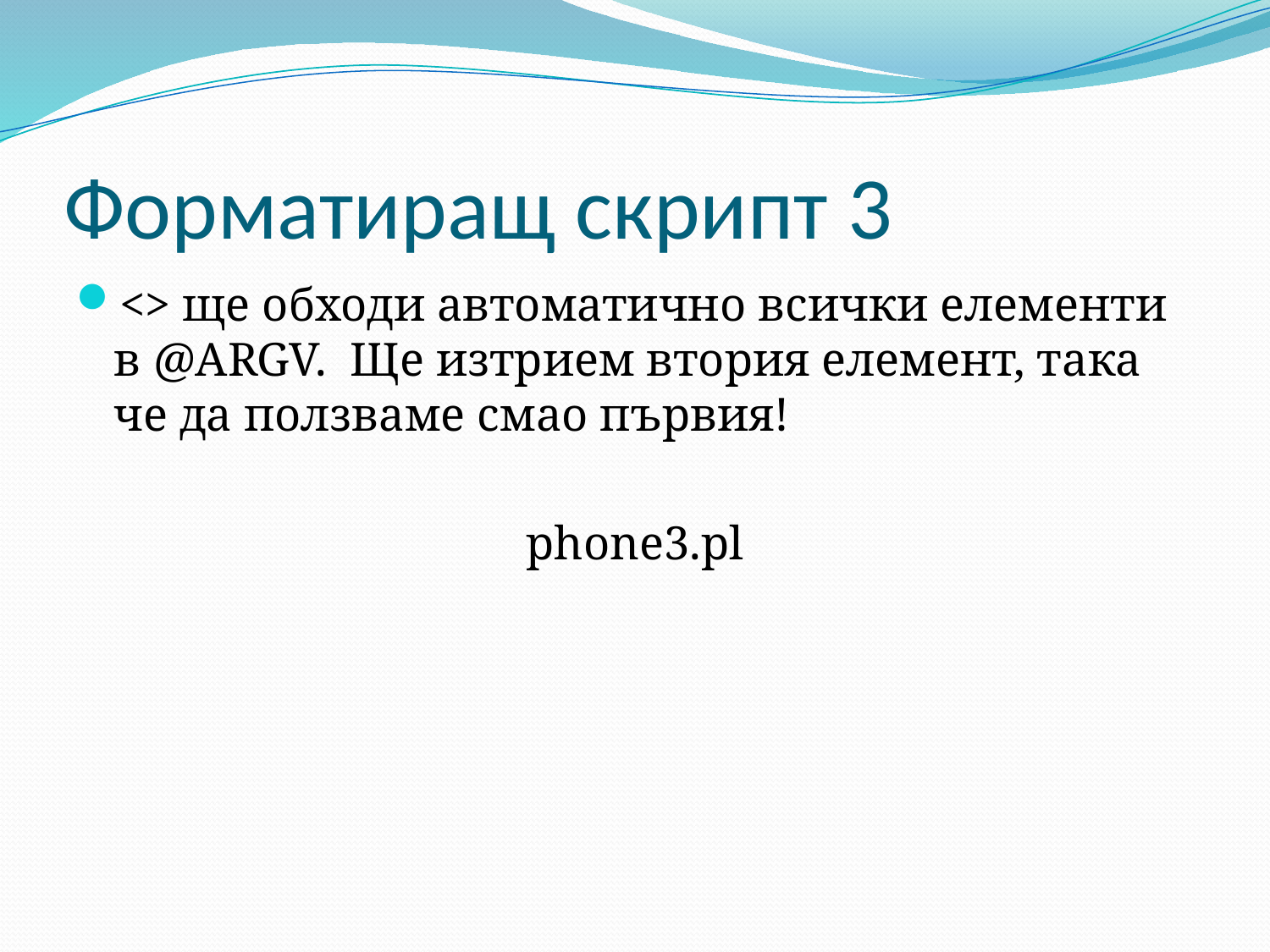

# Форматиращ скрипт 3
<> ще обходи автоматично всички елементи в @ARGV.  Ще изтрием втория елемент, така че да ползваме смао първия!

phone3.pl